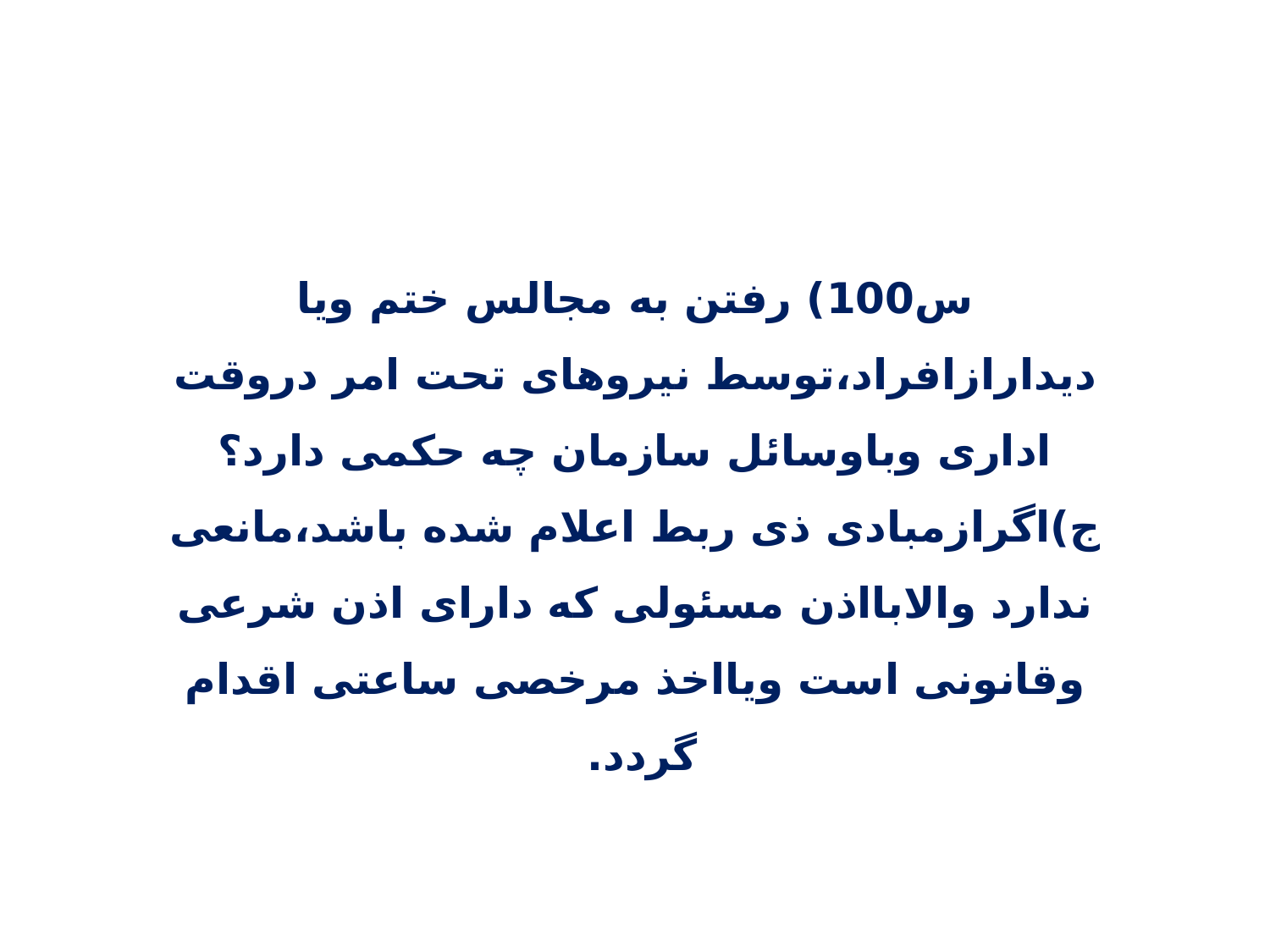

س100) رفتن به مجالس ختم ویا دیدارازافراد،توسط نیروهای تحت امر دروقت اداری وباوسائل سازمان چه حکمی دارد؟
ج)اگرازمبادی ذی ربط اعلام شده باشد،مانعی ندارد والابااذن مسئولی که دارای اذن شرعی وقانونی است ویااخذ مرخصی ساعتی اقدام گردد.